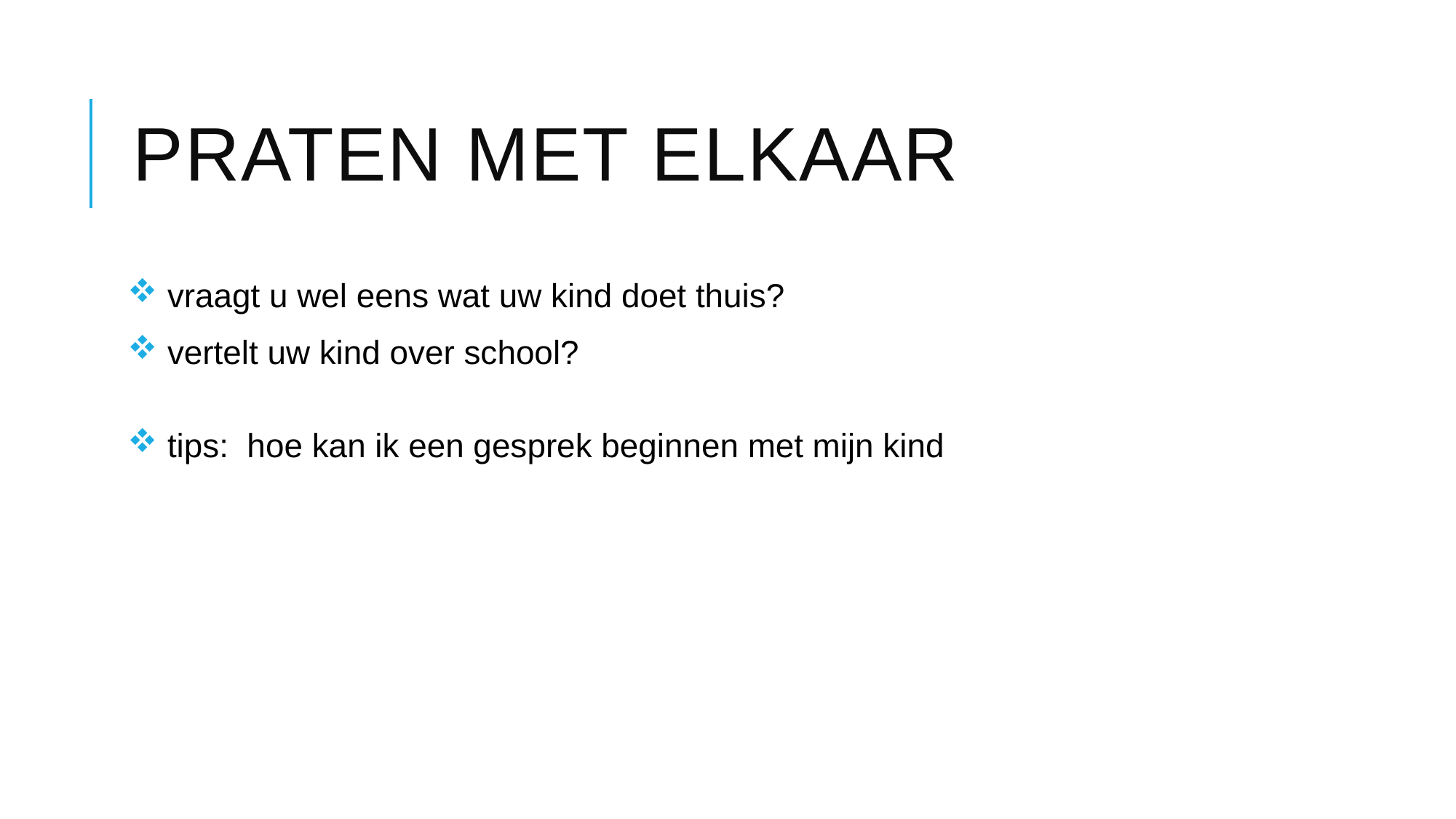

# Praten met elkaar
 vraagt u wel eens wat uw kind doet thuis?
 vertelt uw kind over school?
 tips:  hoe kan ik een gesprek beginnen met mijn kind